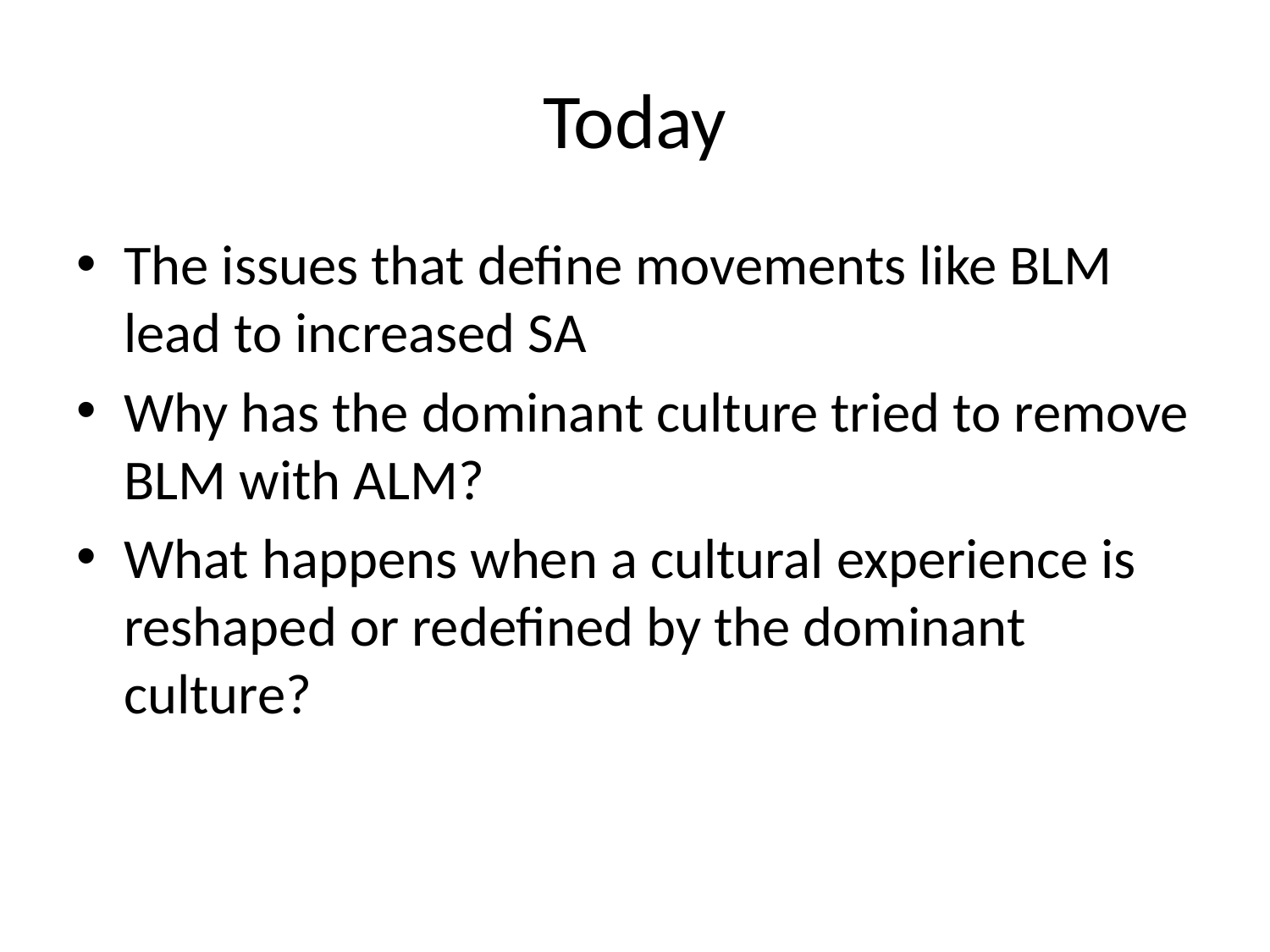

# Today
The issues that define movements like BLM lead to increased SA
Why has the dominant culture tried to remove BLM with ALM?
What happens when a cultural experience is reshaped or redefined by the dominant culture?